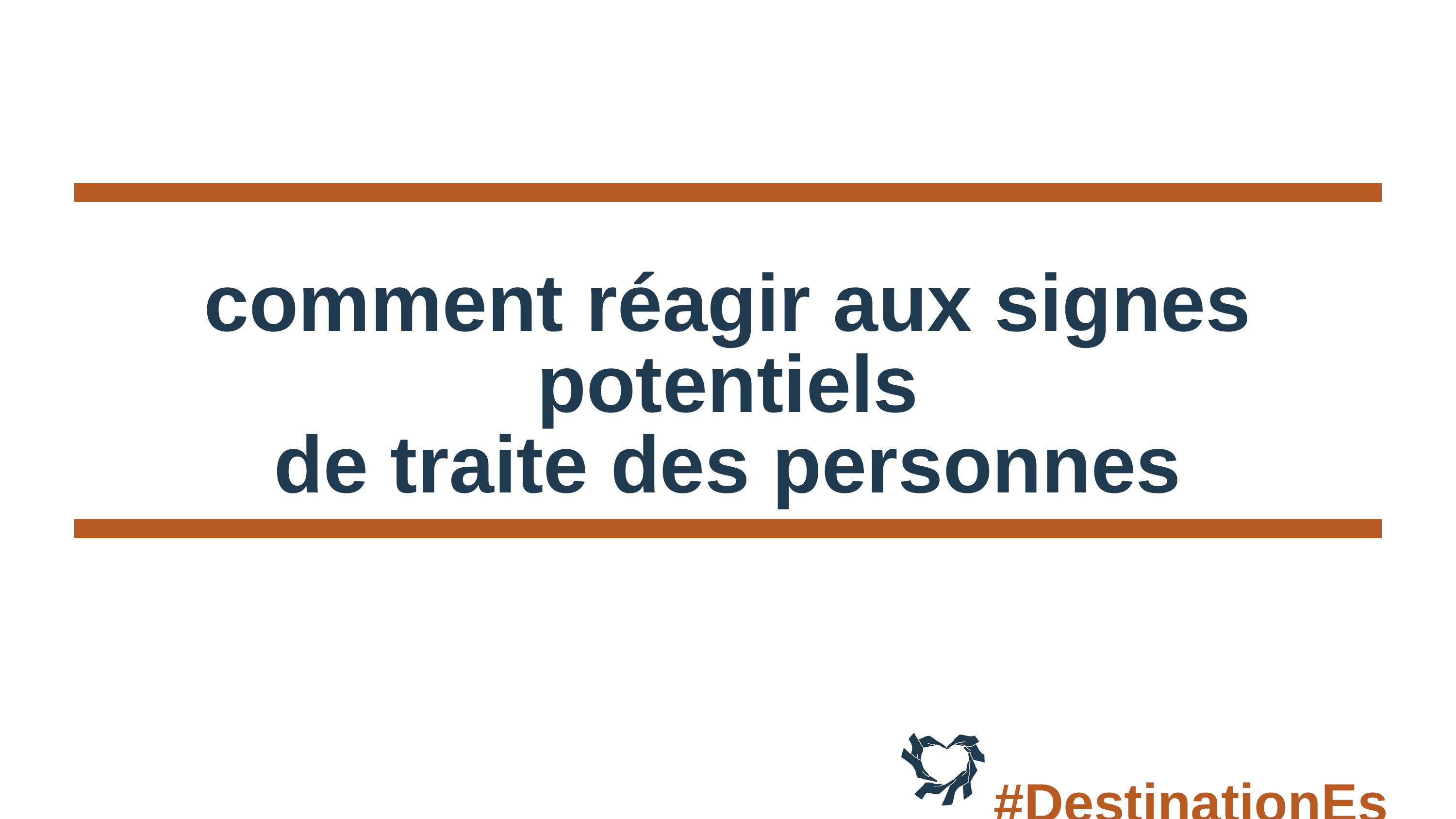

comment réagir aux signes potentiels
de traite des personnes

#DestinationEspoir